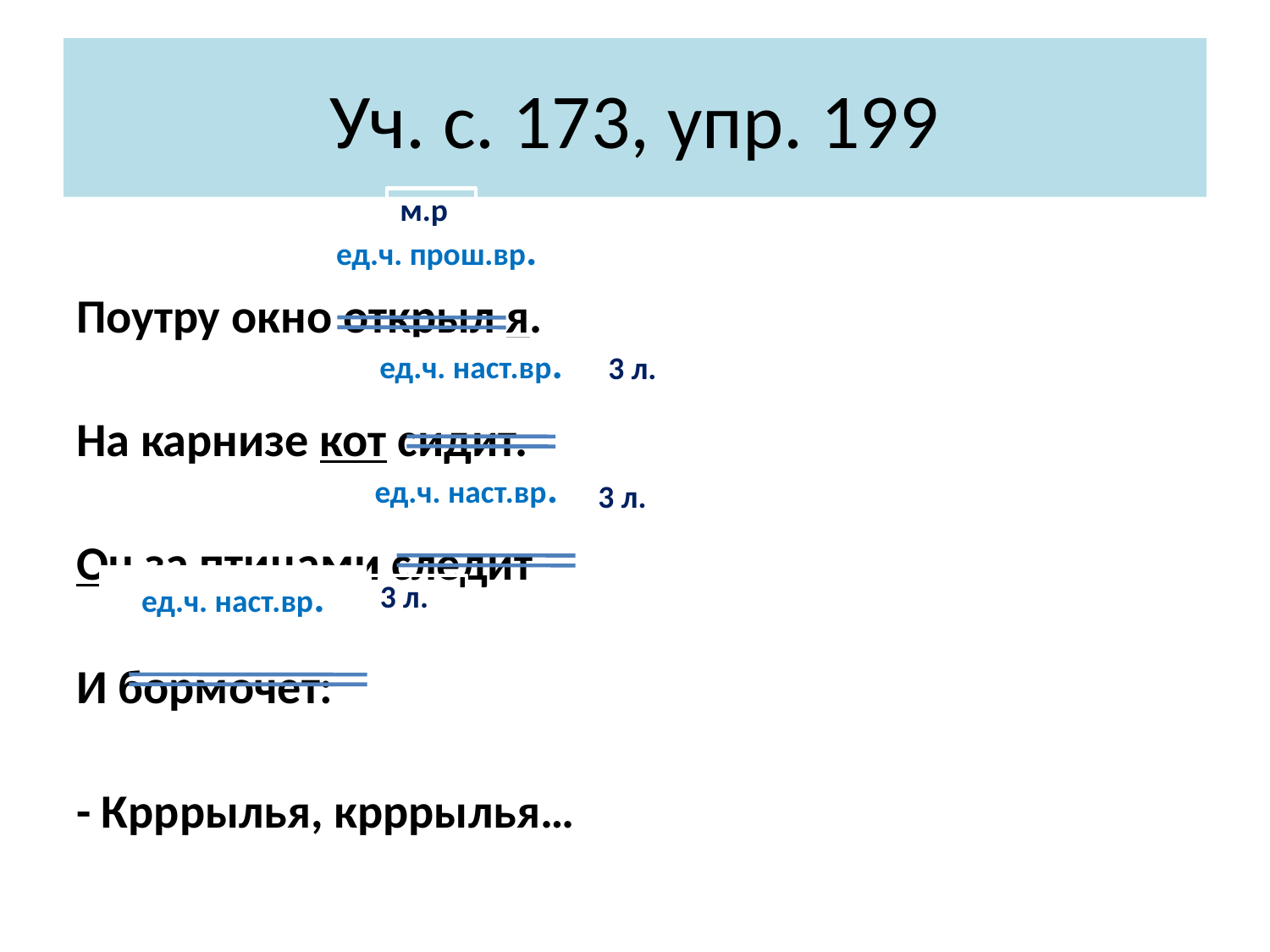

# Уч. с. 173, упр. 199
м.р.
ед.ч. прош.вр.
Поутру окно открыл я.
На карнизе кот сидит.
Он за птицами следит
И бормочет:
- Крррылья, крррылья…
ед.ч. наст.вр.
3 л..
ед.ч. наст.вр.
3 л..
ед.ч. наст.вр.
3 л..